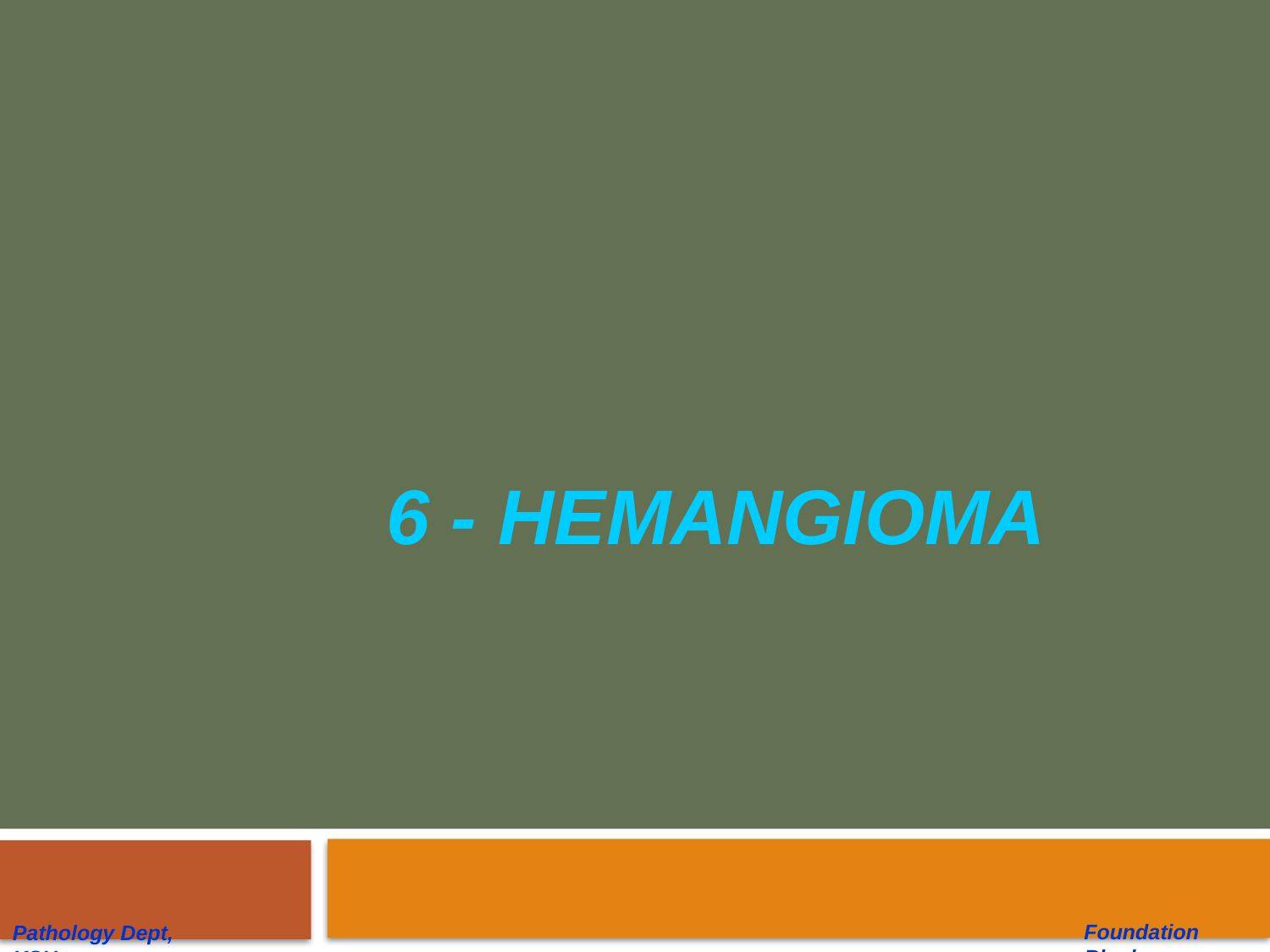

# 6 - Hemangioma
Foundation Block
Pathology Dept, KSU